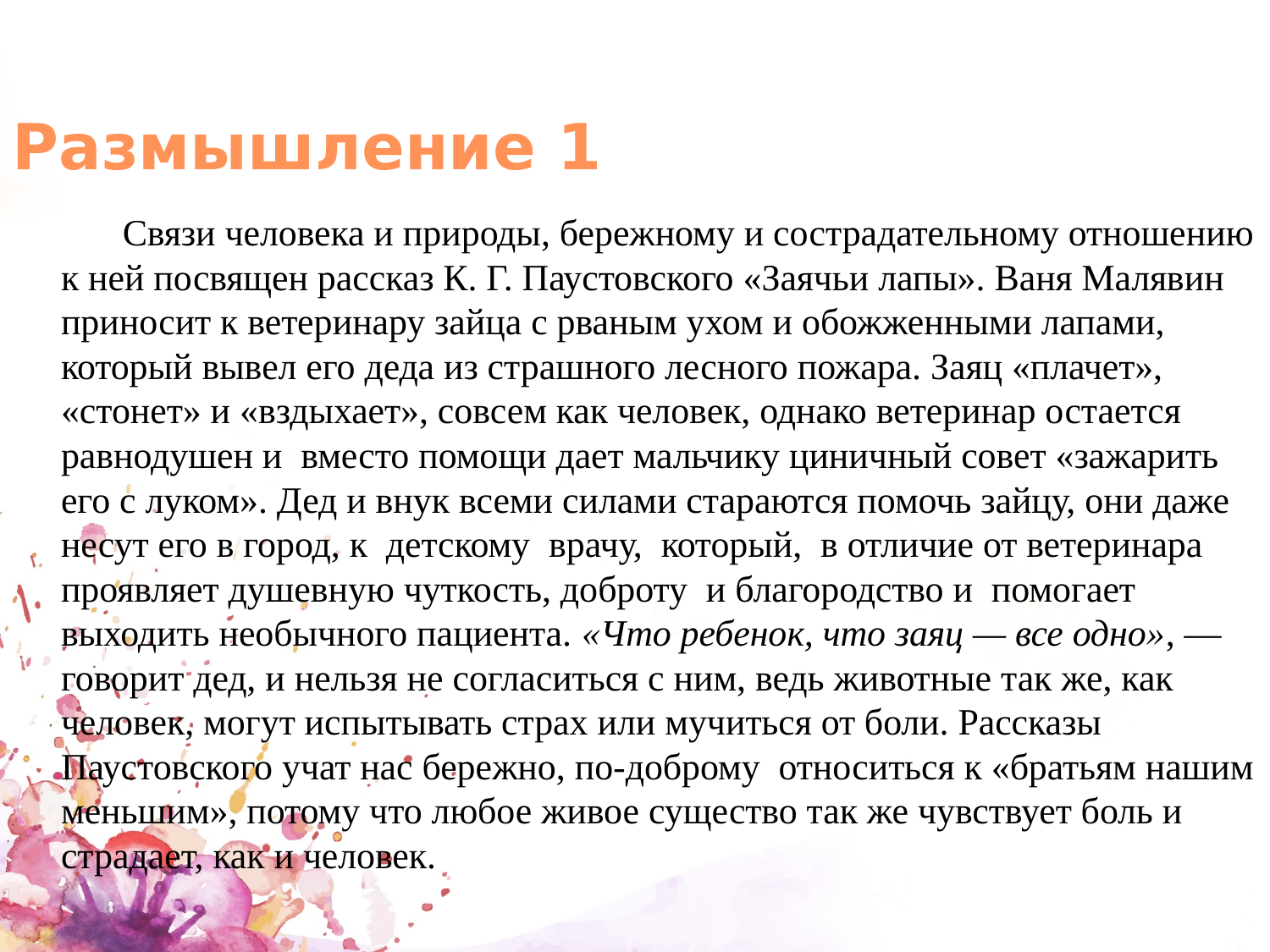

# Размышление 1
Связи человека и природы, бережному и сострадательному отношению к ней посвящен рассказ К. Г. Паустовского «Заячьи лапы». Ваня Малявин приносит к ветеринару зайца с рваным ухом и обожженными лапами, который вывел его деда из страшного лесного пожара. Заяц «плачет», «стонет» и «вздыхает», совсем как человек, однако ветеринар остается равнодушен и  вместо помощи дает мальчику циничный совет «зажарить его с луком». Дед и внук всеми силами стараются помочь зайцу, они даже несут его в город, к  детскому  врачу,  который,  в отличие от ветеринара проявляет душевную чуткость, доброту  и благородство и  помогает выходить необычного пациента. «Что ребенок, что заяц — все одно», — говорит дед, и нельзя не согласиться с ним, ведь животные так же, как человек, могут испытывать страх или мучиться от боли. Рассказы Паустовского учат нас бережно, по-доброму  относиться к «братьям нашим меньшим», потому что любое живое существо так же чувствует боль и страдает, как и человек.